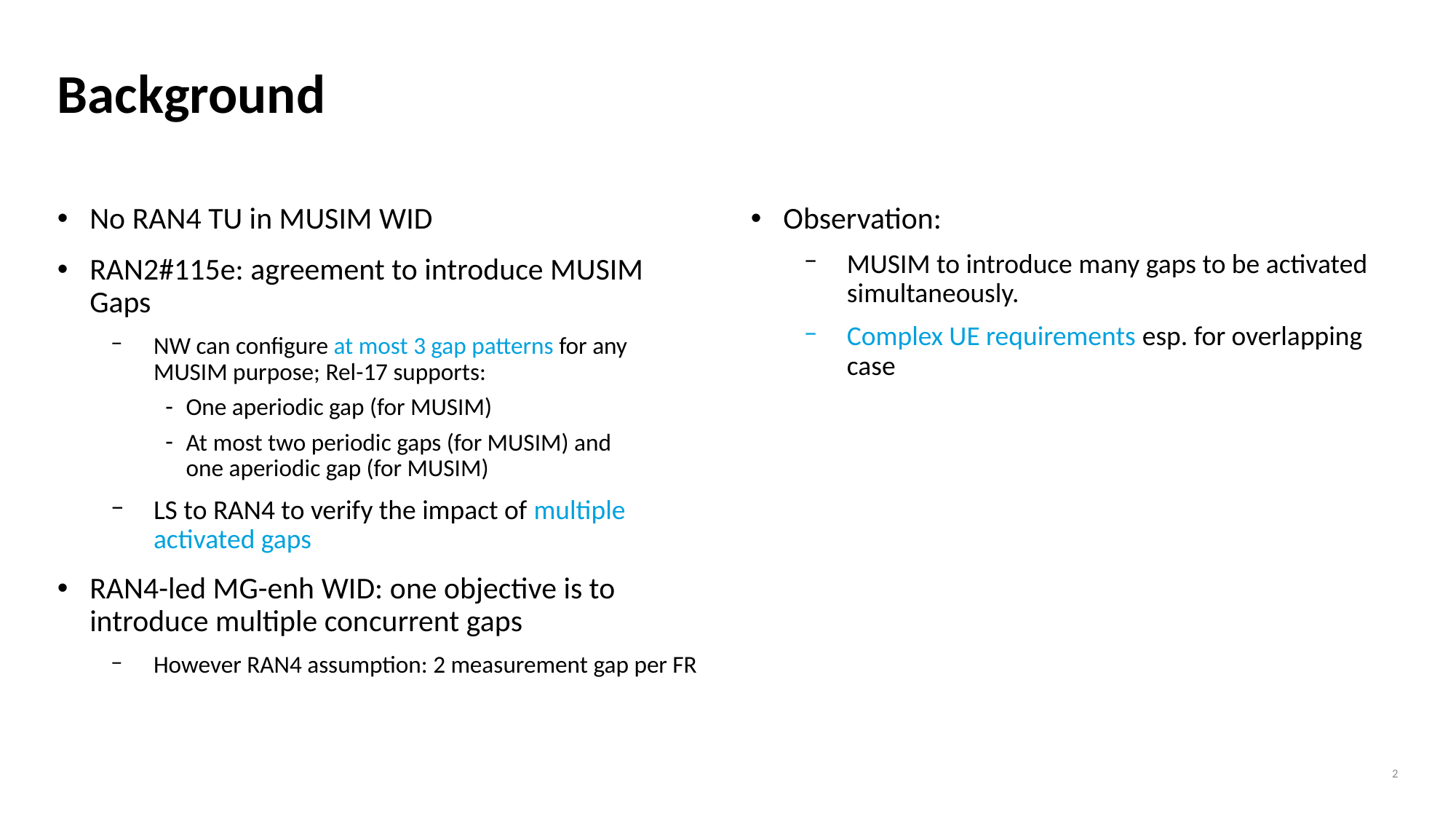

# Background
Observation:
MUSIM to introduce many gaps to be activated simultaneously.
Complex UE requirements esp. for overlapping case
No RAN4 TU in MUSIM WID
RAN2#115e: agreement to introduce MUSIM Gaps
NW can configure at most 3 gap patterns for any MUSIM purpose; Rel-17 supports:
One aperiodic gap (for MUSIM)
At most two periodic gaps (for MUSIM) and
one aperiodic gap (for MUSIM)
LS to RAN4 to verify the impact of multiple activated gaps
RAN4-led MG-enh WID: one objective is to introduce multiple concurrent gaps
However RAN4 assumption: 2 measurement gap per FR
2